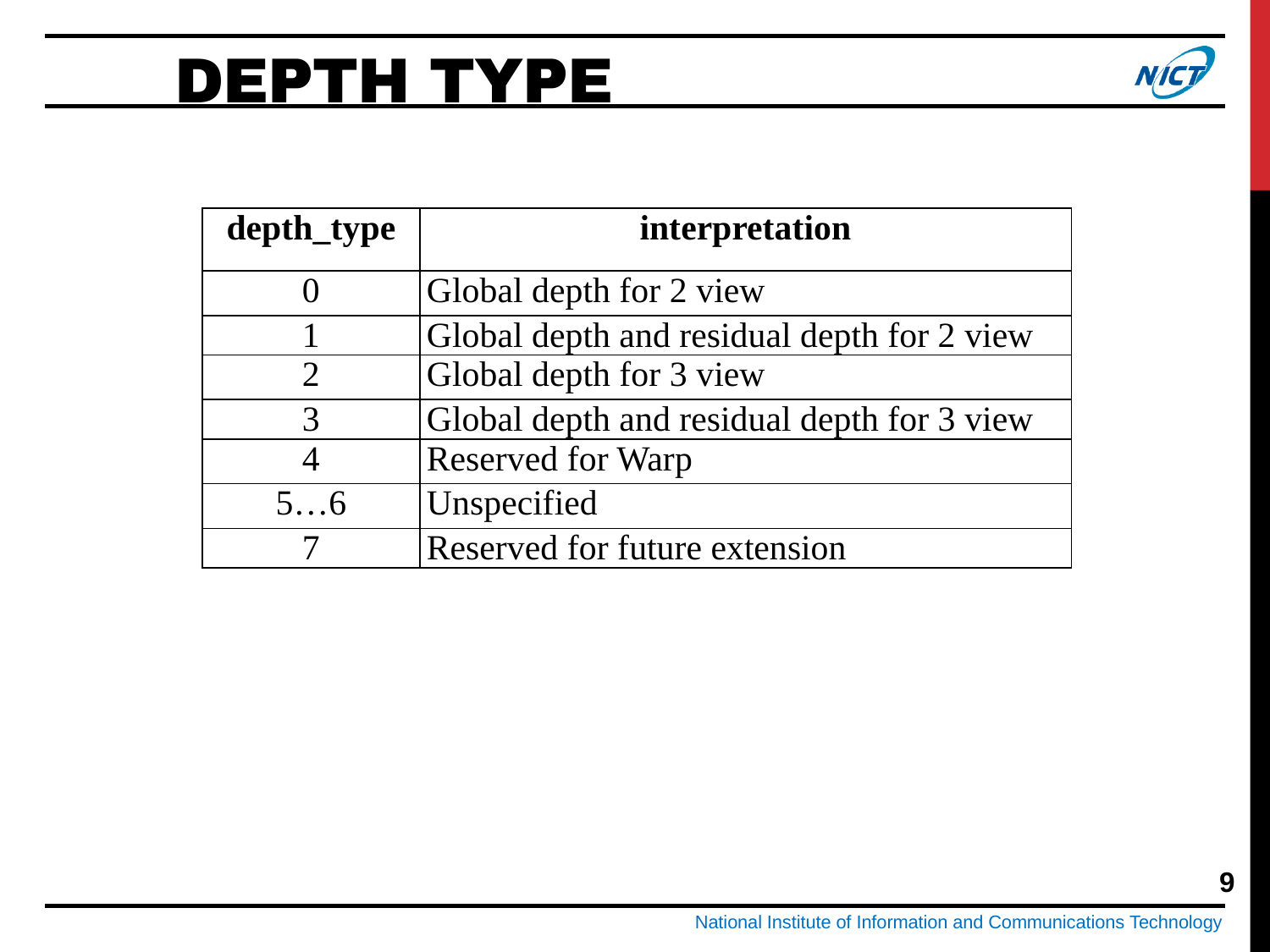

# Depth Type
| depth\_type | interpretation |
| --- | --- |
| 0 | Global depth for 2 view |
| 1 | Global depth and residual depth for 2 view |
| 2 | Global depth for 3 view |
| 3 | Global depth and residual depth for 3 view |
| 4 | Reserved for Warp |
| 5…6 | Unspecified |
| 7 | Reserved for future extension |
9